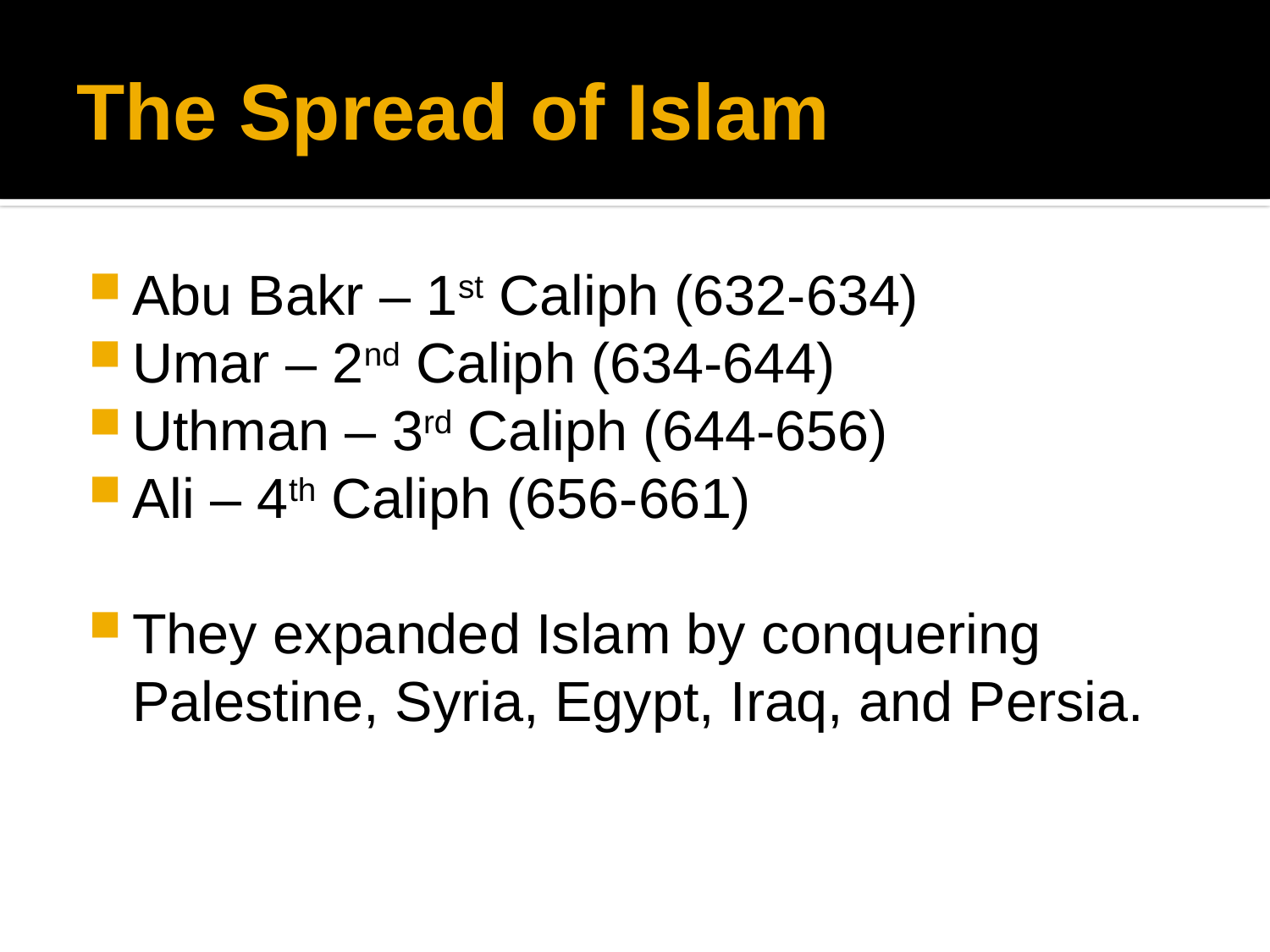

# The Spread of Islam
Abu Bakr – 1st Caliph (632-634)
Umar – 2nd Caliph (634-644)
Uthman – 3rd Caliph (644-656)
Ali – 4th Caliph (656-661)

They expanded Islam by conquering Palestine, Syria, Egypt, Iraq, and Persia.